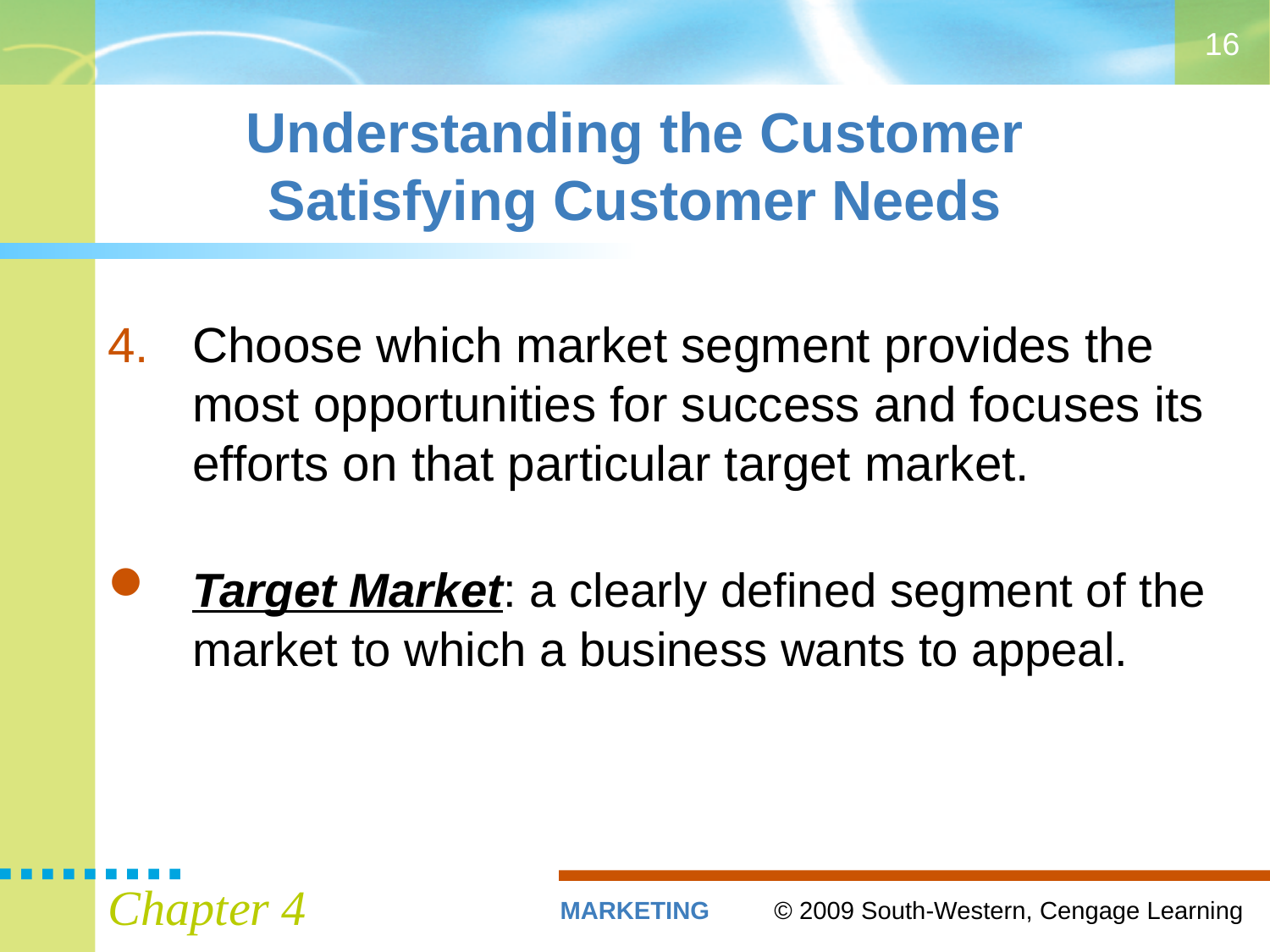

16
# Understanding the Customer Satisfying Customer Needs
Choose which market segment provides the most opportunities for success and focuses its efforts on that particular target market.
Target Market: a clearly defined segment of the market to which a business wants to appeal.
Chapter 4